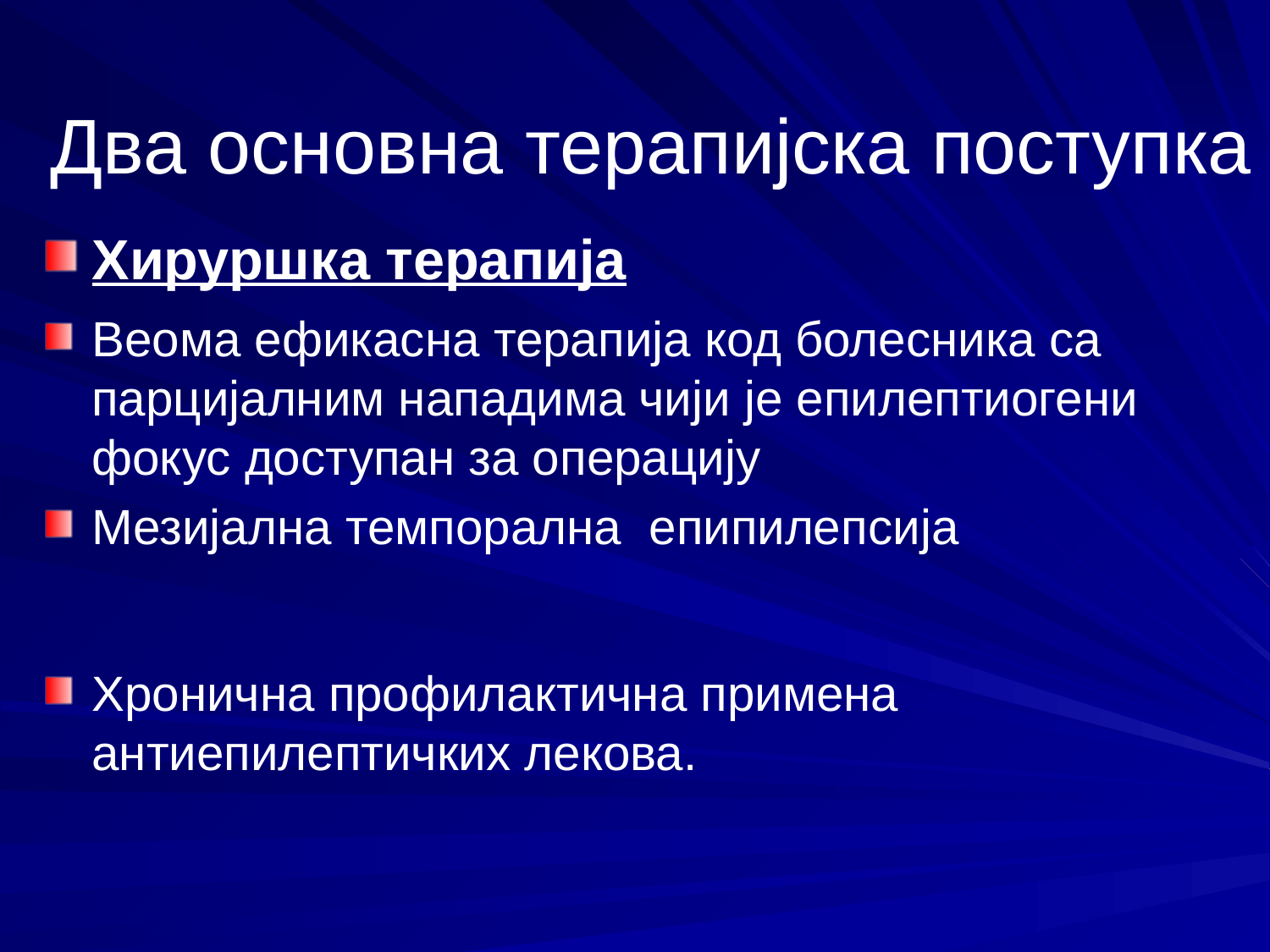

Два основна терапијска поступка
Хируршка терапија
Веома ефикасна терапија код болесника са парцијалним нападима чији је епилептиогени фокус доступан за операцију
Мезијална темпорална  епипилепсиjа
Хронична профилактична примена антиепилептичких лекова.